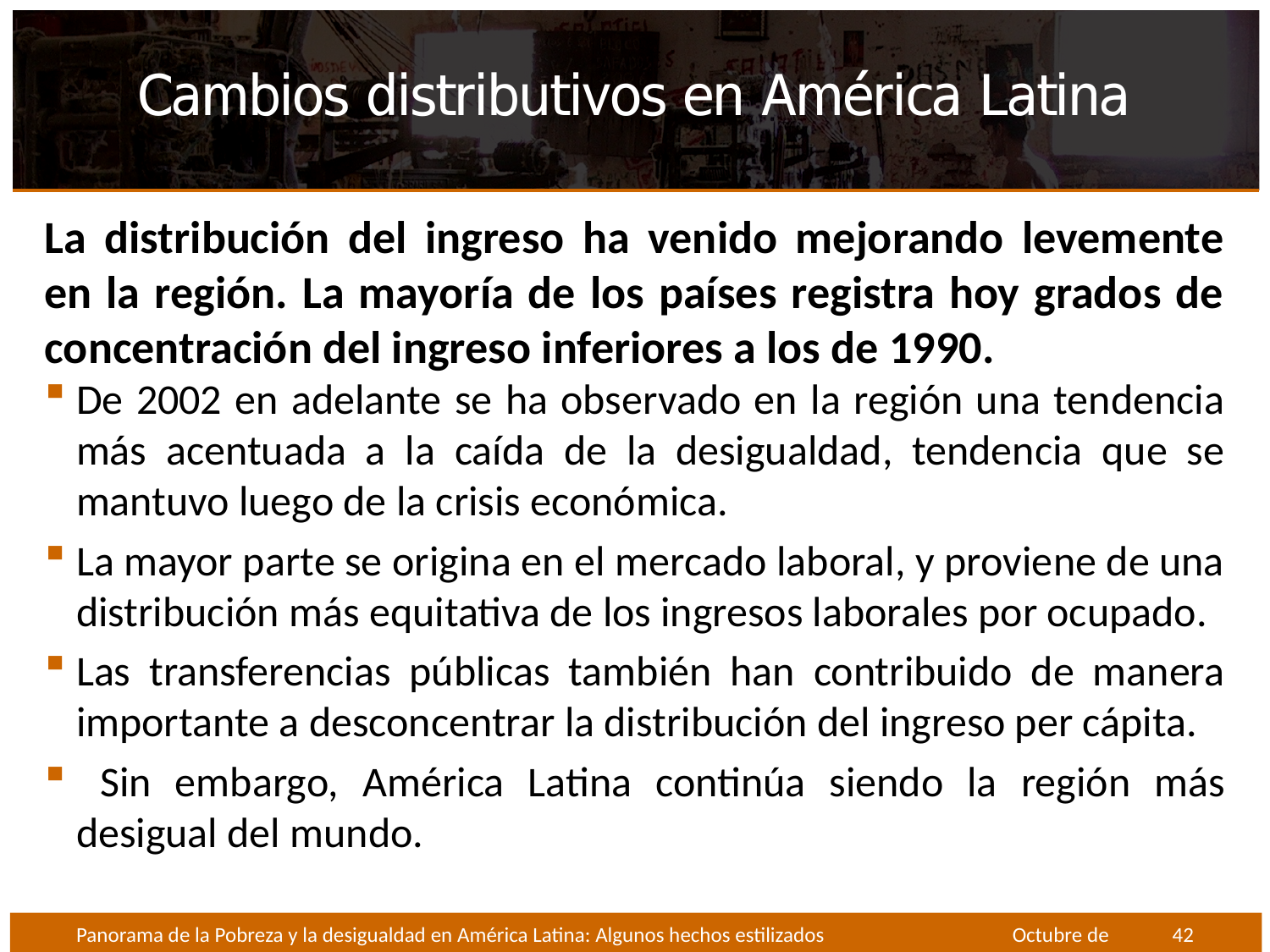

# Cambios distributivos en América Latina
La distribución del ingreso ha venido mejorando levemente en la región. La mayoría de los países registra hoy grados de concentración del ingreso inferiores a los de 1990.
De 2002 en adelante se ha observado en la región una tendencia más acentuada a la caída de la desigualdad, tendencia que se mantuvo luego de la crisis económica.
La mayor parte se origina en el mercado laboral, y proviene de una distribución más equitativa de los ingresos laborales por ocupado.
Las transferencias públicas también han contribuido de manera importante a desconcentrar la distribución del ingreso per cápita.
 Sin embargo, América Latina continúa siendo la región más desigual del mundo.
Panorama de la Pobreza y la desigualdad en América Latina: Algunos hechos estilizados
Octubre de 2012
42